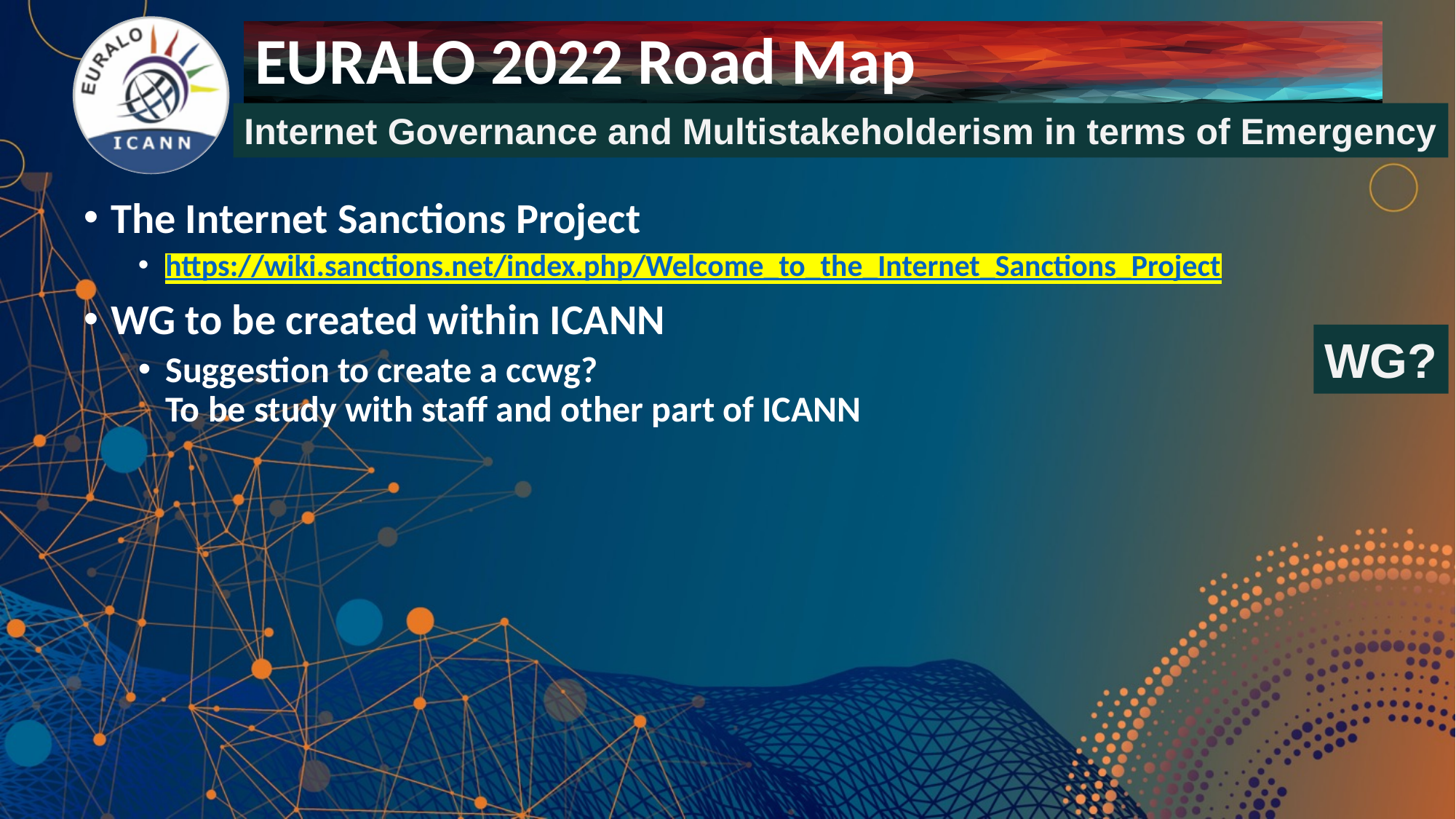

# EURALO 2022 Road Map
Internet Governance and Multistakeholderism in terms of Emergency

The Internet Sanctions Project
https://wiki.sanctions.net/index.php/Welcome_to_the_Internet_Sanctions_Project
WG to be created within ICANN
Suggestion to create a ccwg?
To be study with staff and other part of ICANN

WG?